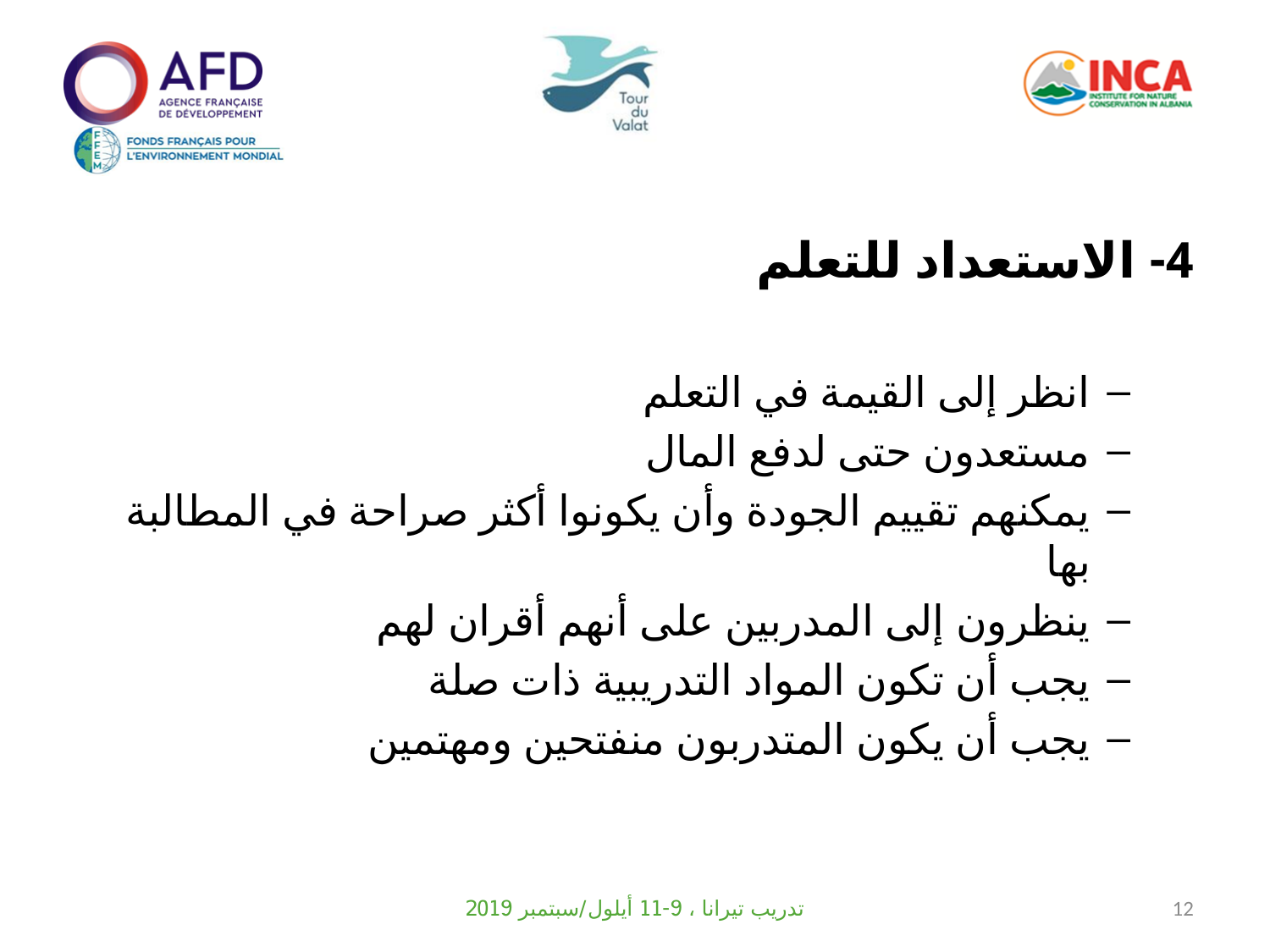

4- الاستعداد للتعلم

انظر إلى القيمة في التعلم
مستعدون حتى لدفع المال
يمكنهم تقييم الجودة وأن يكونوا أكثر صراحة في المطالبة بها
ينظرون إلى المدربين على أنهم أقران لهم
يجب أن تكون المواد التدريبية ذات صلة
يجب أن يكون المتدربون منفتحين ومهتمين
تدريب تيرانا ، 9-11 أيلول/سبتمبر 2019
12